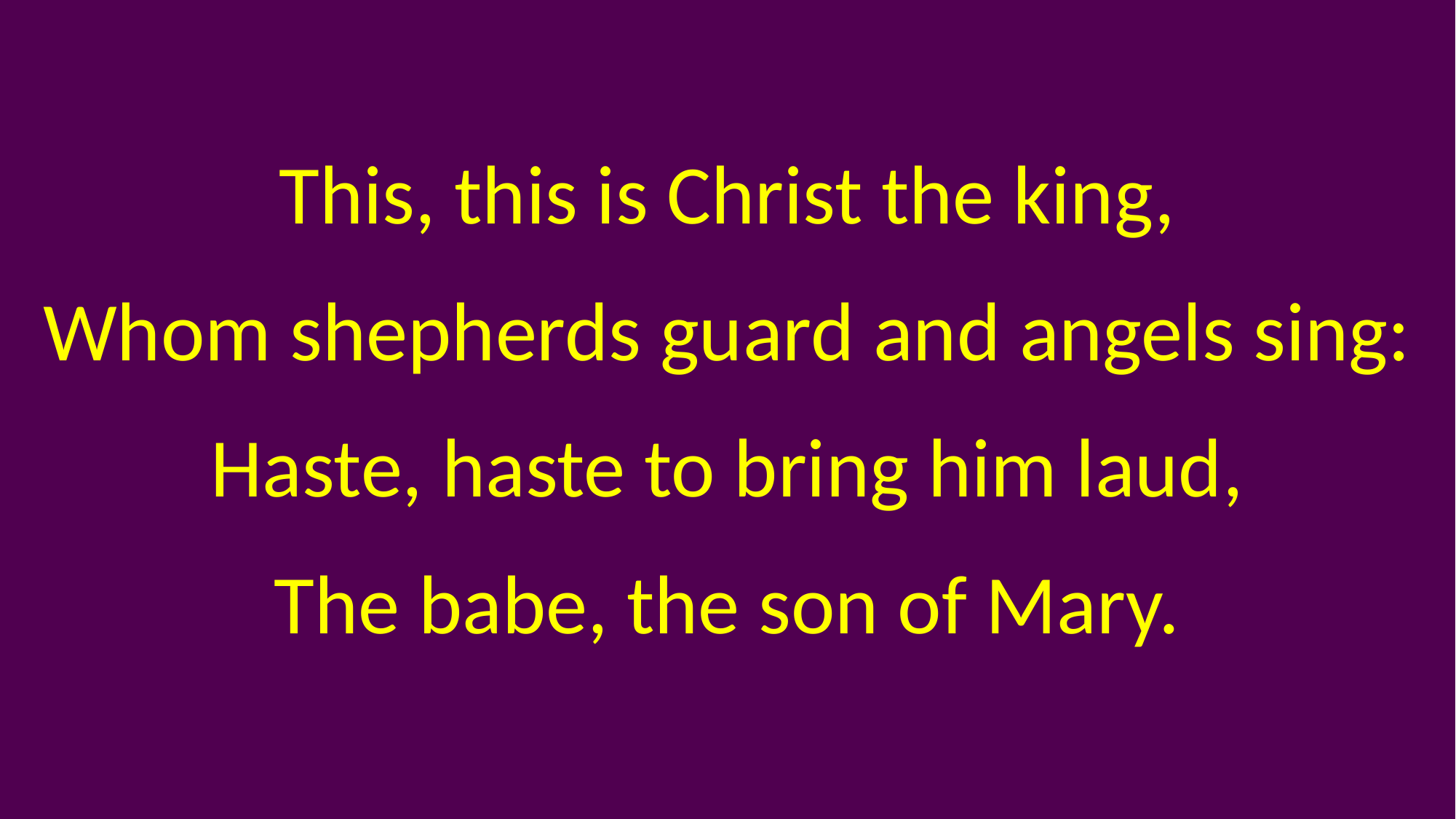

This, this is Christ the king,
Whom shepherds guard and angels sing:
Haste, haste to bring him laud,
The babe, the son of Mary.